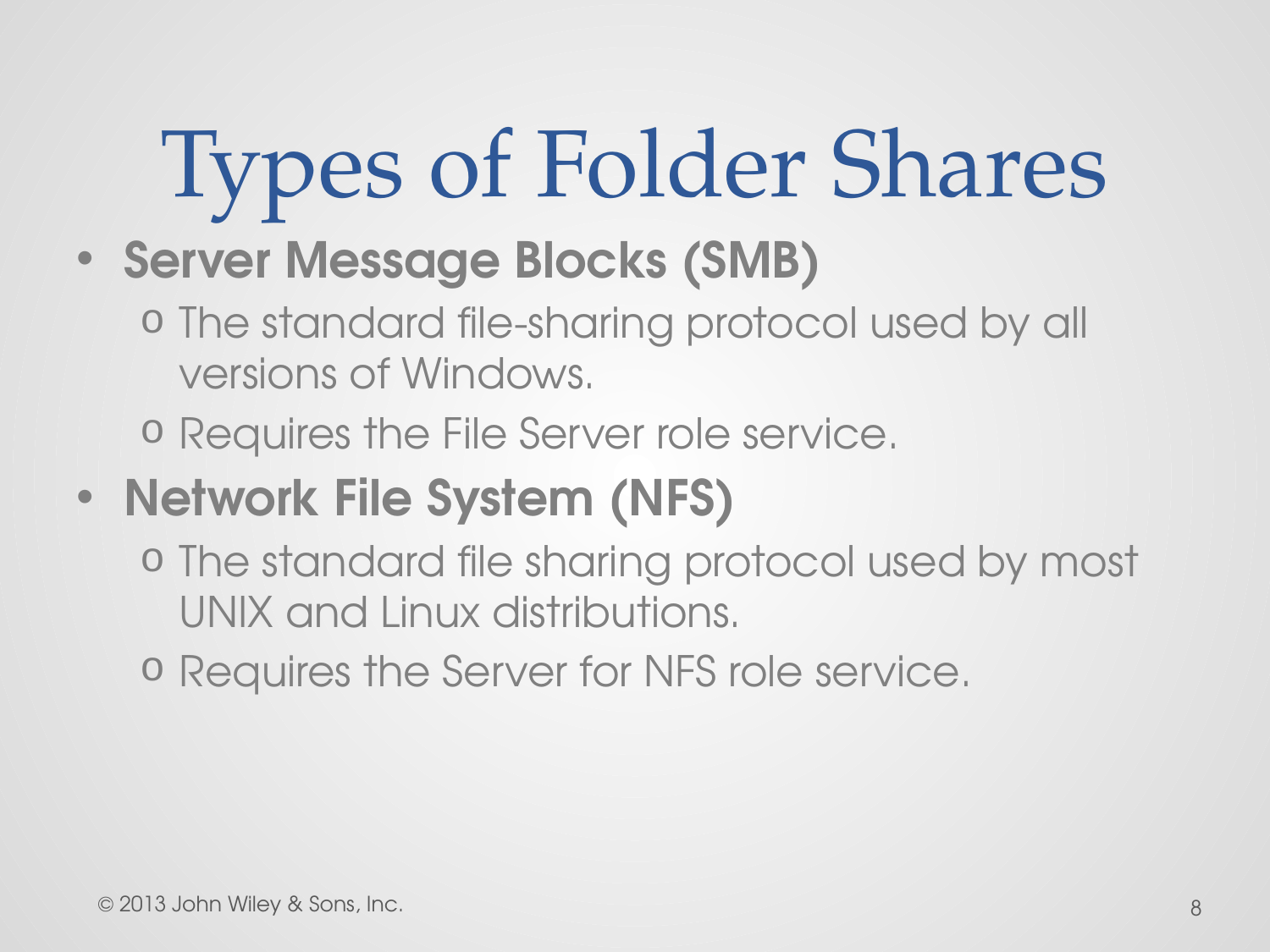

# Types of Folder Shares
Server Message Blocks (SMB)
The standard file-sharing protocol used by all versions of Windows.
Requires the File Server role service.
Network File System (NFS)
The standard file sharing protocol used by most UNIX and Linux distributions.
Requires the Server for NFS role service.

© 2013 John Wiley & Sons, Inc.
8